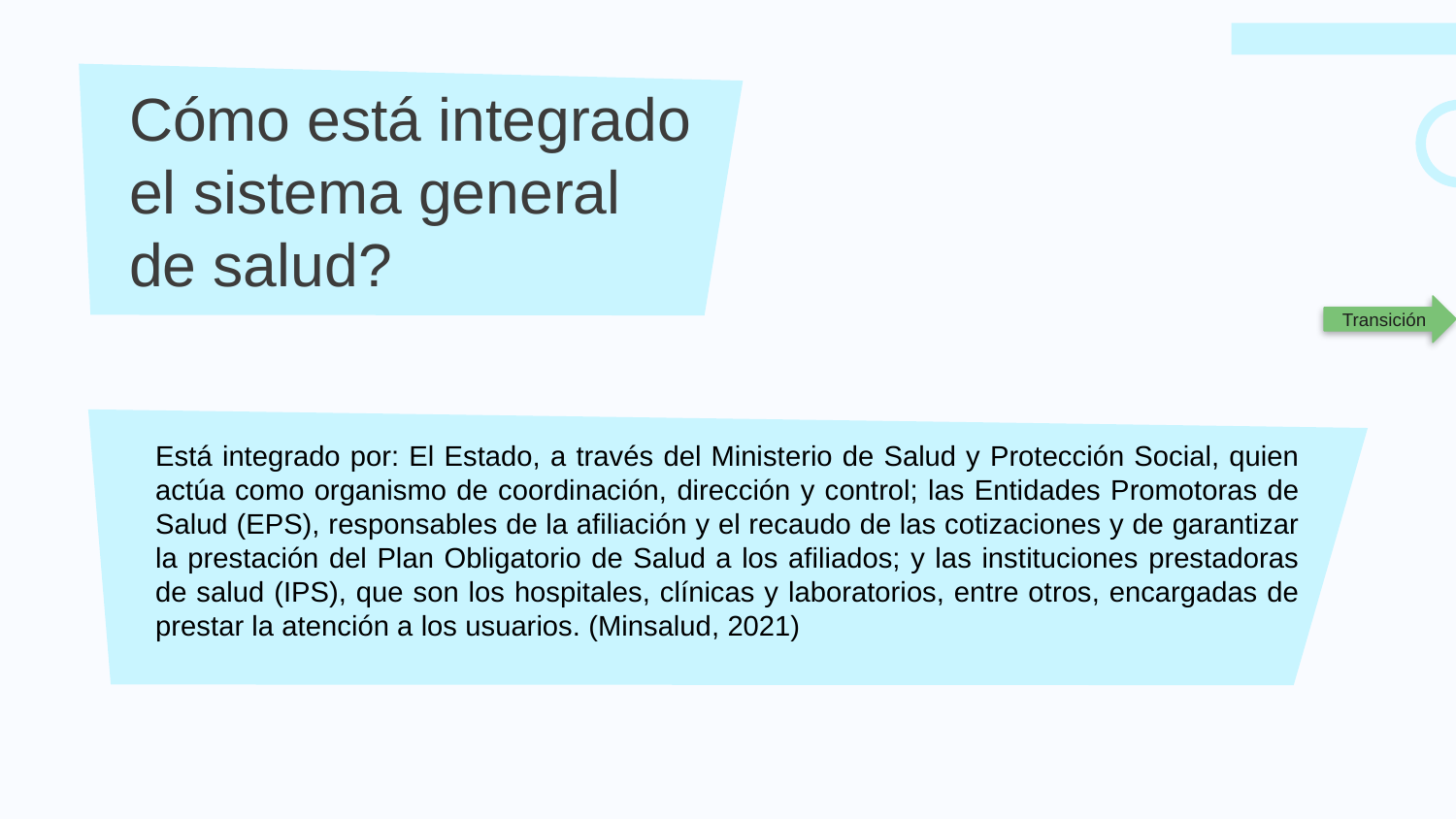

# Cómo está integrado el sistema general de salud?
Transición

Está integrado por: El Estado, a través del Ministerio de Salud y Protección Social, quien actúa como organismo de coordinación, dirección y control; las Entidades Promotoras de Salud (EPS), responsables de la afiliación y el recaudo de las cotizaciones y de garantizar la prestación del Plan Obligatorio de Salud a los afiliados; y las instituciones prestadoras de salud (IPS), que son los hospitales, clínicas y laboratorios, entre otros, encargadas de prestar la atención a los usuarios. (Minsalud, 2021)